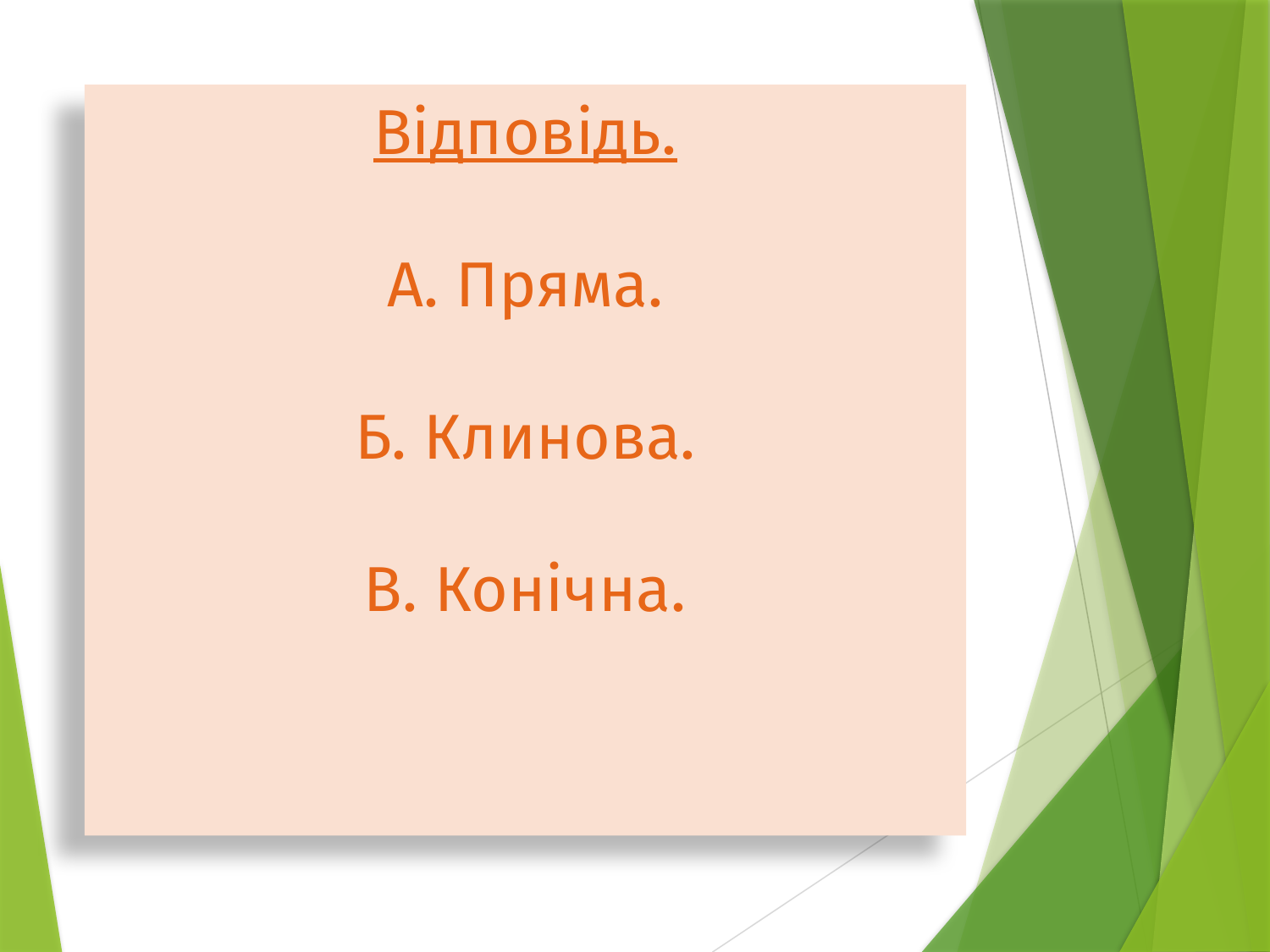

# Відповідь. А. Пряма. Б. Клинова. В. Конічна.